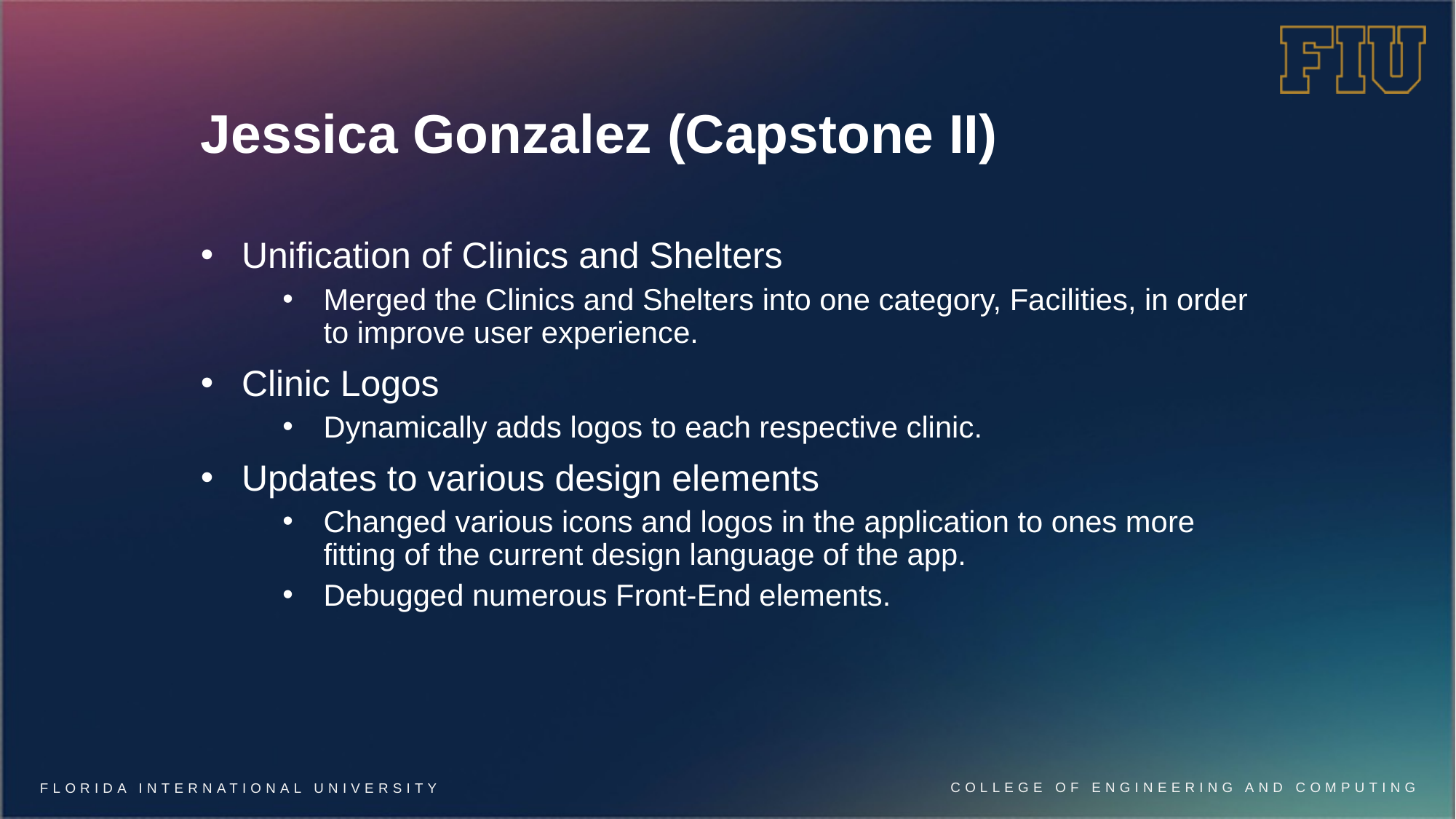

# Jessica Gonzalez (Capstone II)
Unification of Clinics and Shelters
Merged the Clinics and Shelters into one category, Facilities, in order to improve user experience.
Clinic Logos
Dynamically adds logos to each respective clinic.
Updates to various design elements
Changed various icons and logos in the application to ones more fitting of the current design language of the app.
Debugged numerous Front-End elements.